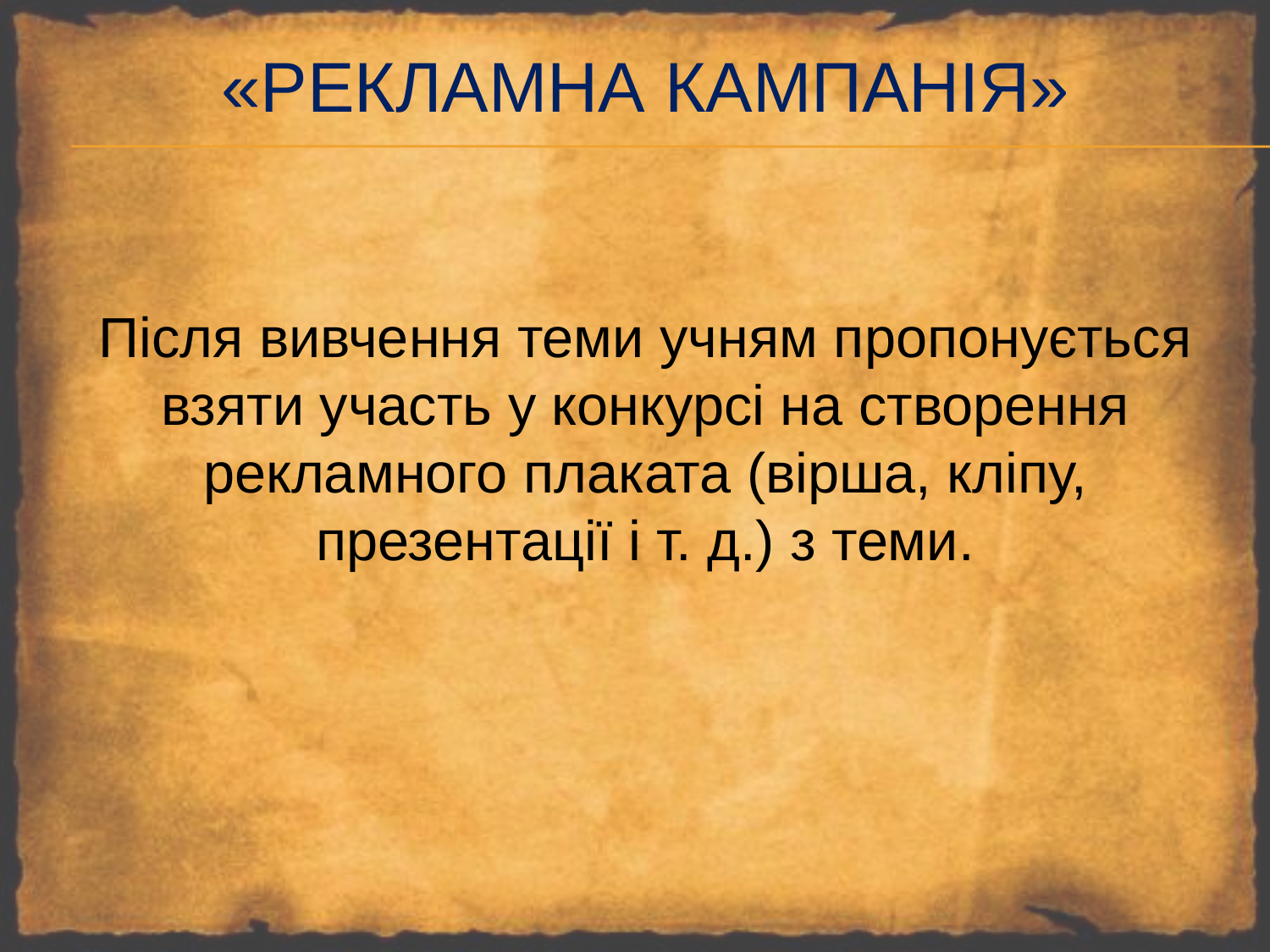

# «рекламна кампанія»

Після вивчення теми учням пропонується взяти участь у конкурсі на створення рекламного плаката (вірша, кліпу, презентації і т. д.) з теми.